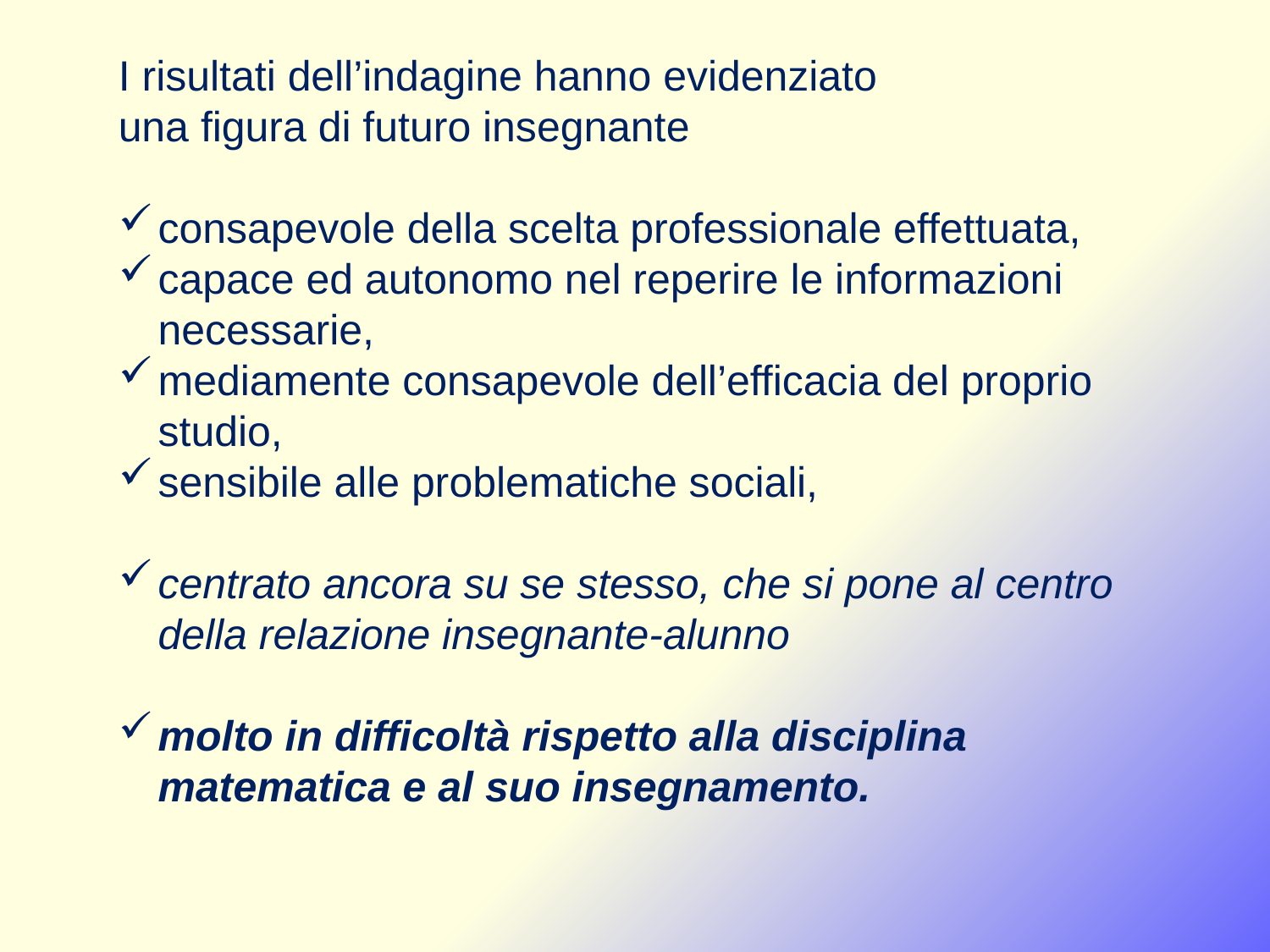

I risultati dell’indagine hanno evidenziato
una figura di futuro insegnante

consapevole della scelta professionale effettuata,
capace ed autonomo nel reperire le informazioni necessarie,
mediamente consapevole dell’efficacia del proprio studio,
sensibile alle problematiche sociali,

centrato ancora su se stesso, che si pone al centro della relazione insegnante-alunno

molto in difficoltà rispetto alla disciplina matematica e al suo insegnamento.